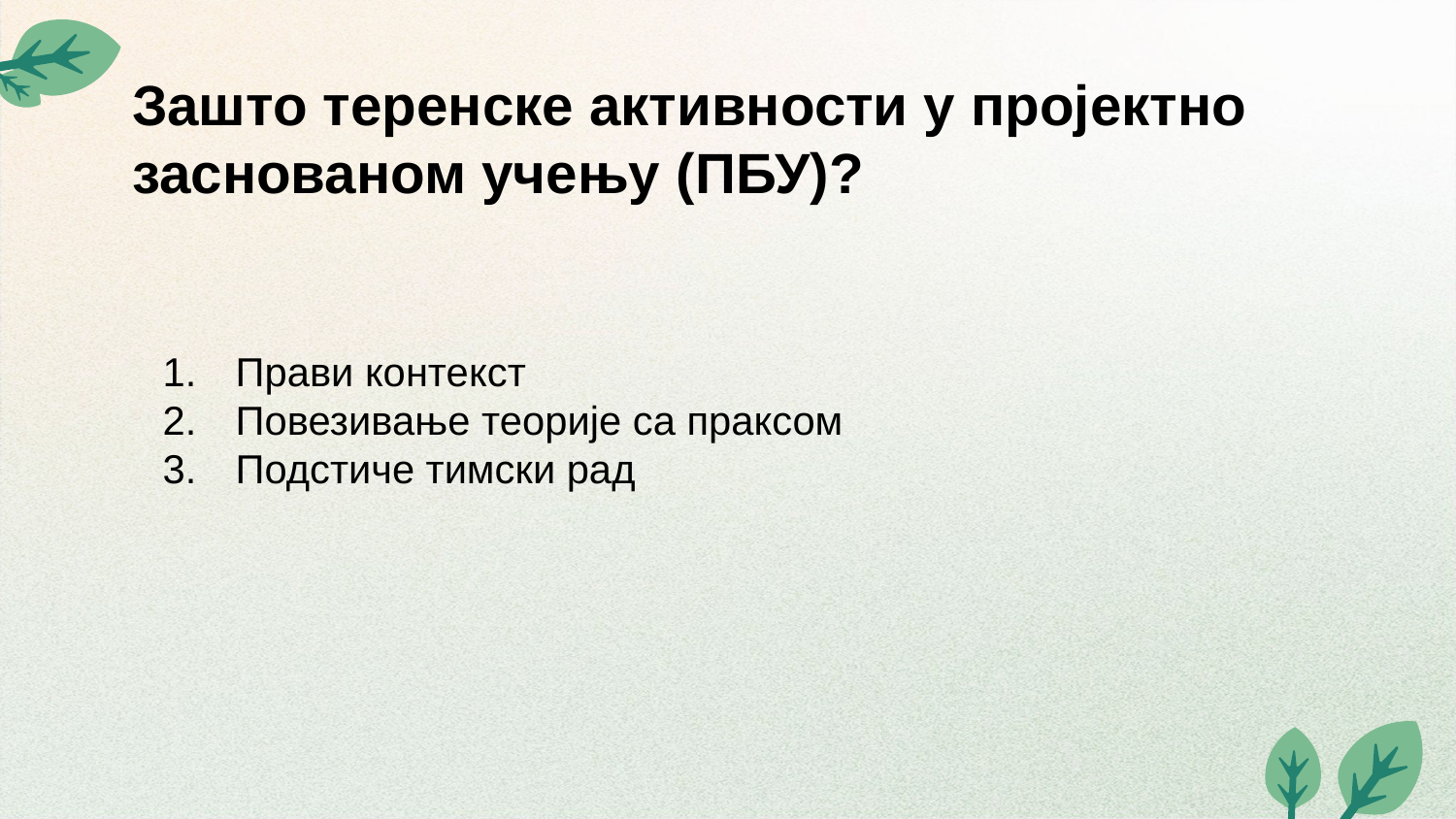

Зашто теренске активности у пројектно заснованом учењу (ПБУ)?

Прави контекст
Повезивање теорије са праксом
Подстиче тимски рад